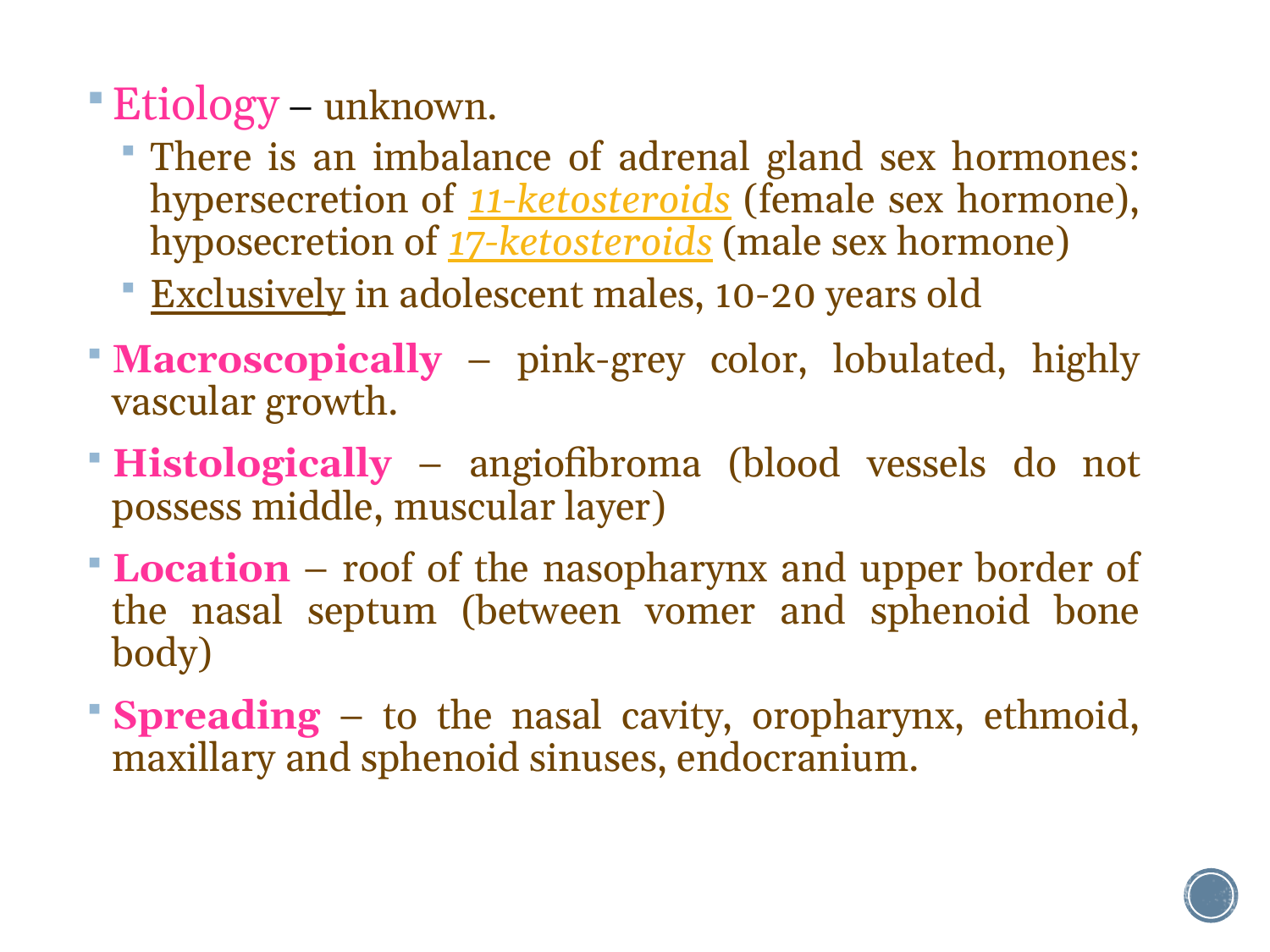

Etiology – unknown.
There is an imbalance of adrenal gland sex hormones: hypersecretion of 11-ketosteroids (female sex hormone), hyposecretion of 17-ketosteroids (male sex hormone)
Exclusively in adolescent males, 10-20 years old
Macroscopically – pink-grey color, lobulated, highly vascular growth.
Histologically – angiofibroma (blood vessels do not possess middle, muscular layer)
Location – roof of the nasopharynx and upper border of the nasal septum (between vomer and sphenoid bone body)
Spreading – to the nasal cavity, oropharynx, ethmoid, maxillary and sphenoid sinuses, endocranium.